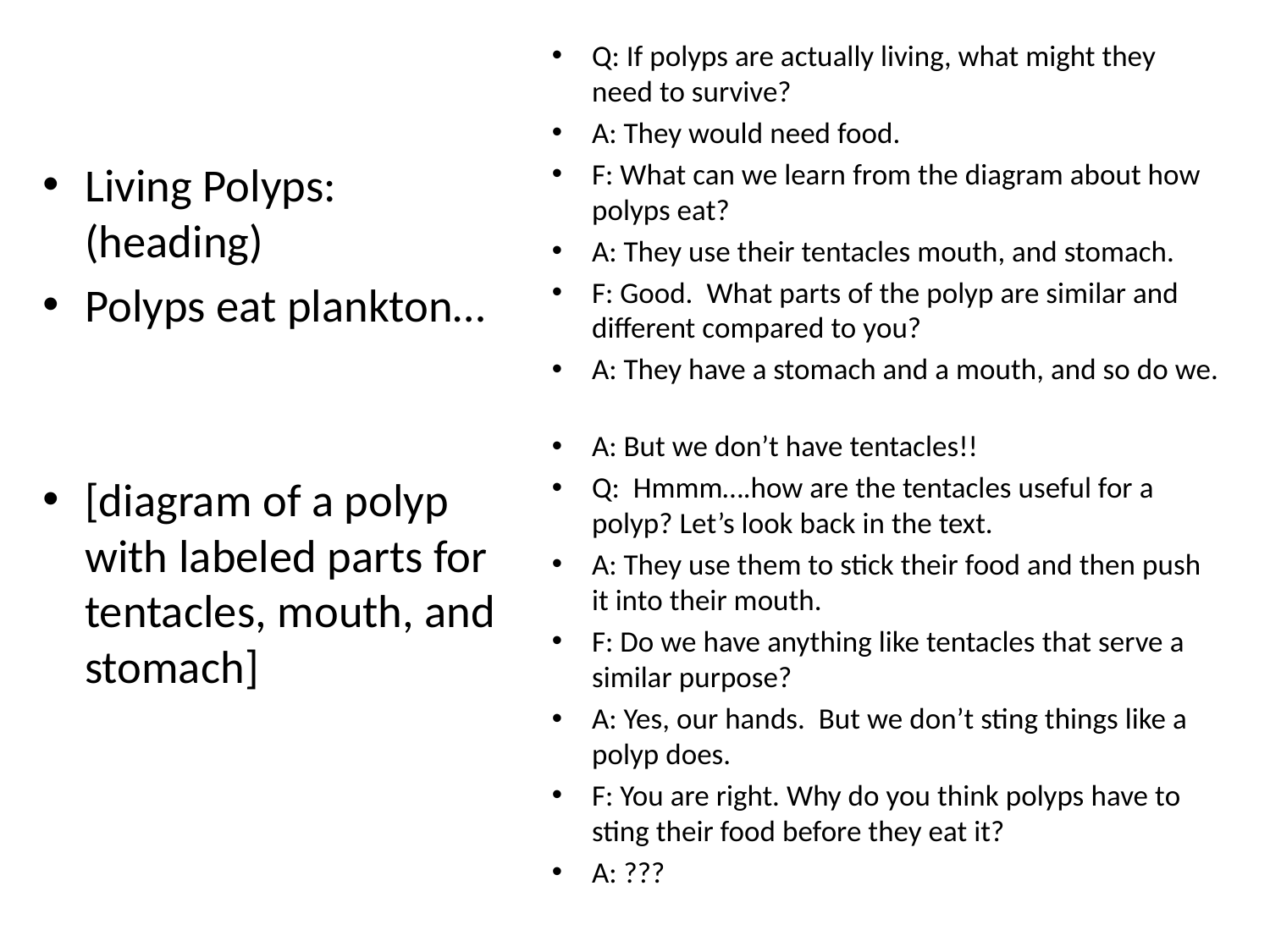

Q: If polyps are actually living, what might they need to survive?
A: They would need food.
F: What can we learn from the diagram about how polyps eat?
A: They use their tentacles mouth, and stomach.
F: Good.  What parts of the polyp are similar and different compared to you?
A: They have a stomach and a mouth, and so do we.
A: But we don’t have tentacles!!
Q:  Hmmm….how are the tentacles useful for a polyp? Let’s look back in the text.
A: They use them to stick their food and then push it into their mouth.
F: Do we have anything like tentacles that serve a similar purpose?
A: Yes, our hands.  But we don’t sting things like a polyp does.
F: You are right. Why do you think polyps have to sting their food before they eat it?
A: ???

Living Polyps: (heading)
Polyps eat plankton…

[diagram of a polyp with labeled parts for tentacles, mouth, and stomach]